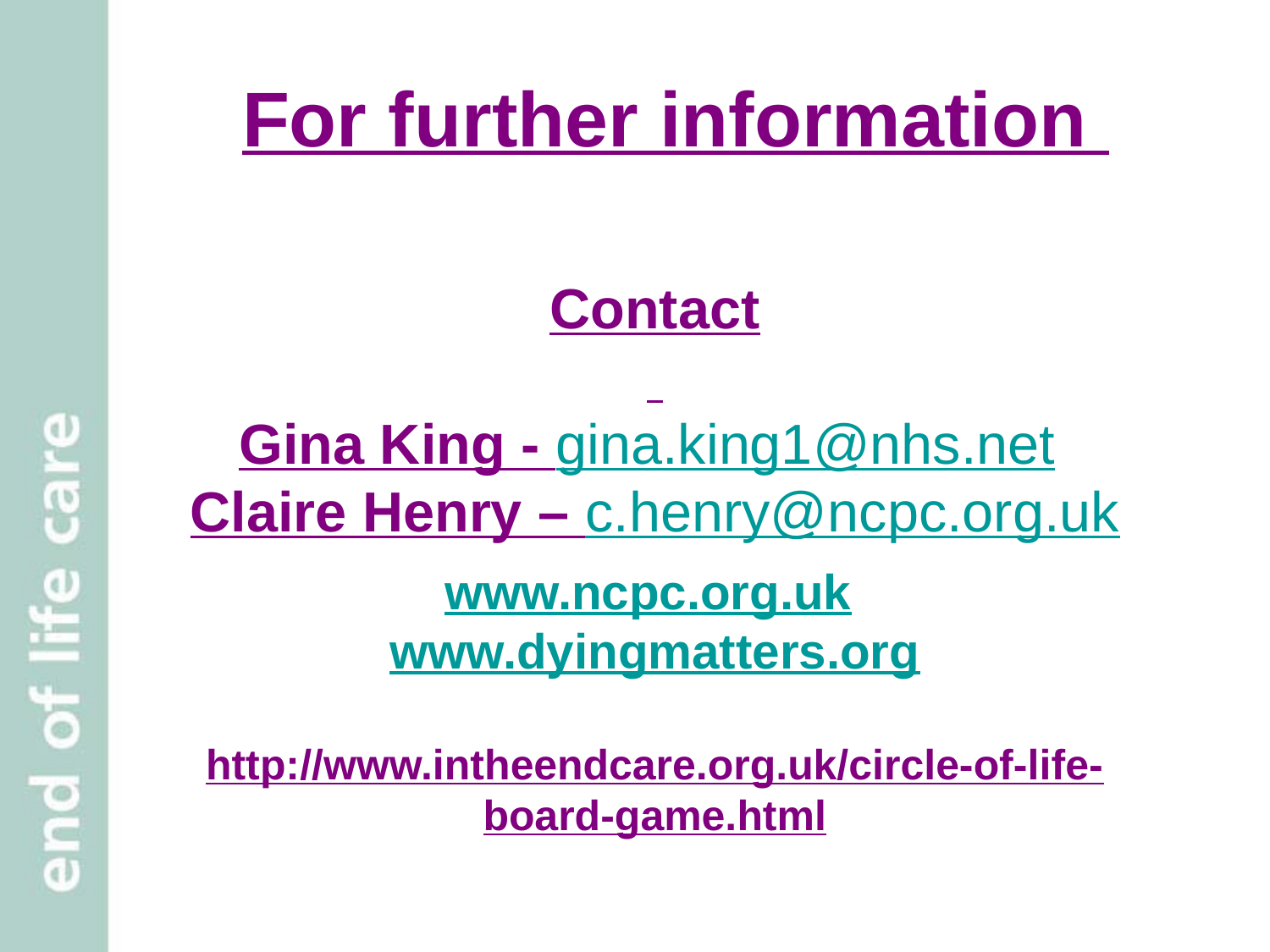

# For further information
Contact

Gina King - gina.king1@nhs.net
Claire Henry – c.henry@ncpc.org.uk

www.ncpc.org.uk
www.dyingmatters.org

http://www.intheendcare.org.uk/circle-of-life-board-game.html